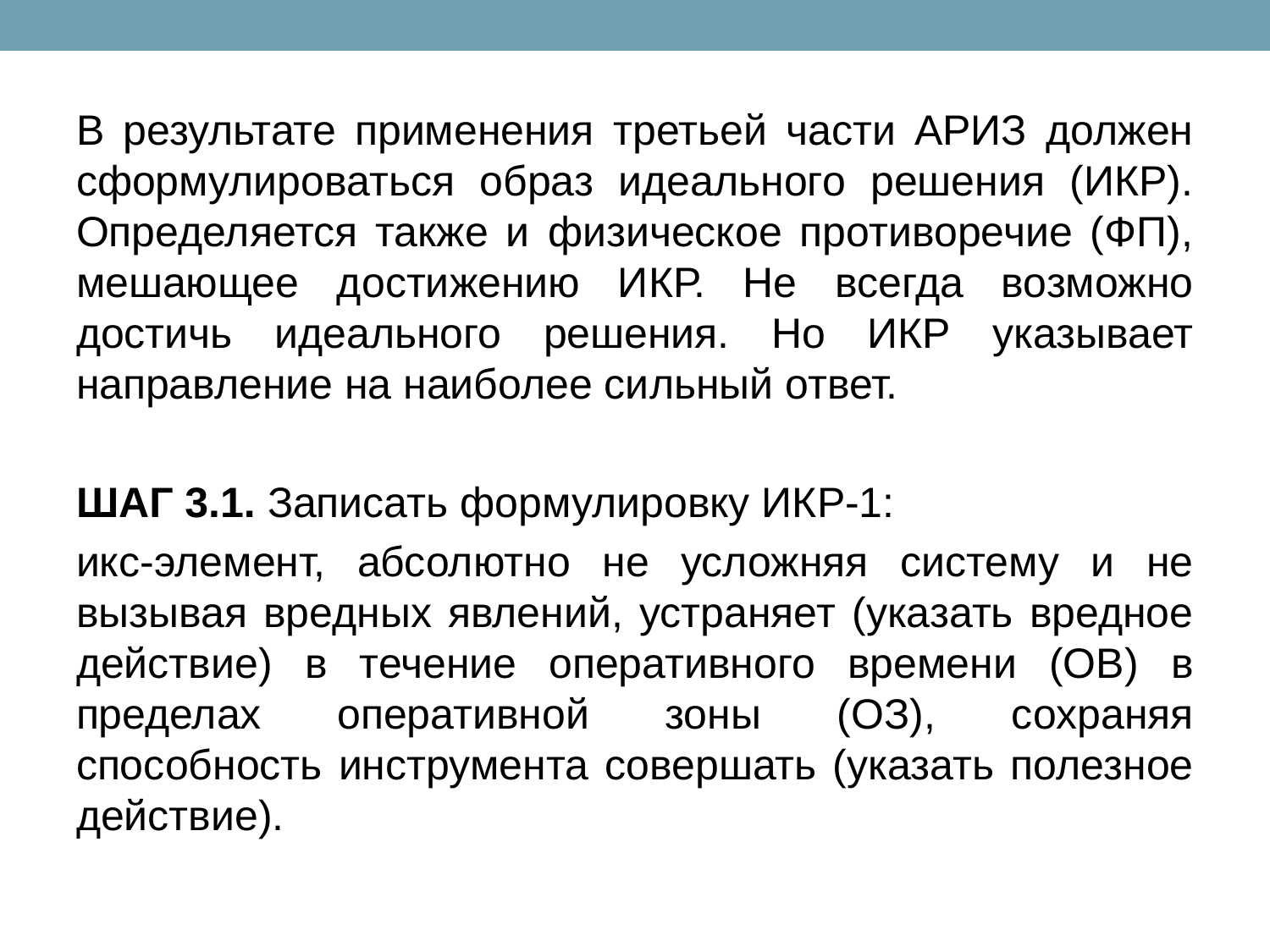

В результате применения третьей части АРИЗ должен сформулироваться образ идеального решения (ИКР). Определяется также и физическое противоречие (ФП), мешающее достижению ИКР. Не всегда возможно достичь идеального решения. Но ИКР указывает направление на наиболее сильный ответ.

ШАГ 3.1. Записать формулировку ИКР-1:
икс-элемент, абсолютно не усложняя систему и не вызывая вредных явлений, устраняет (указать вредное действие) в течение оперативного времени (ОВ) в пределах оперативной зоны (ОЗ), сохраняя способность инструмента совершать (указать полезное действие).